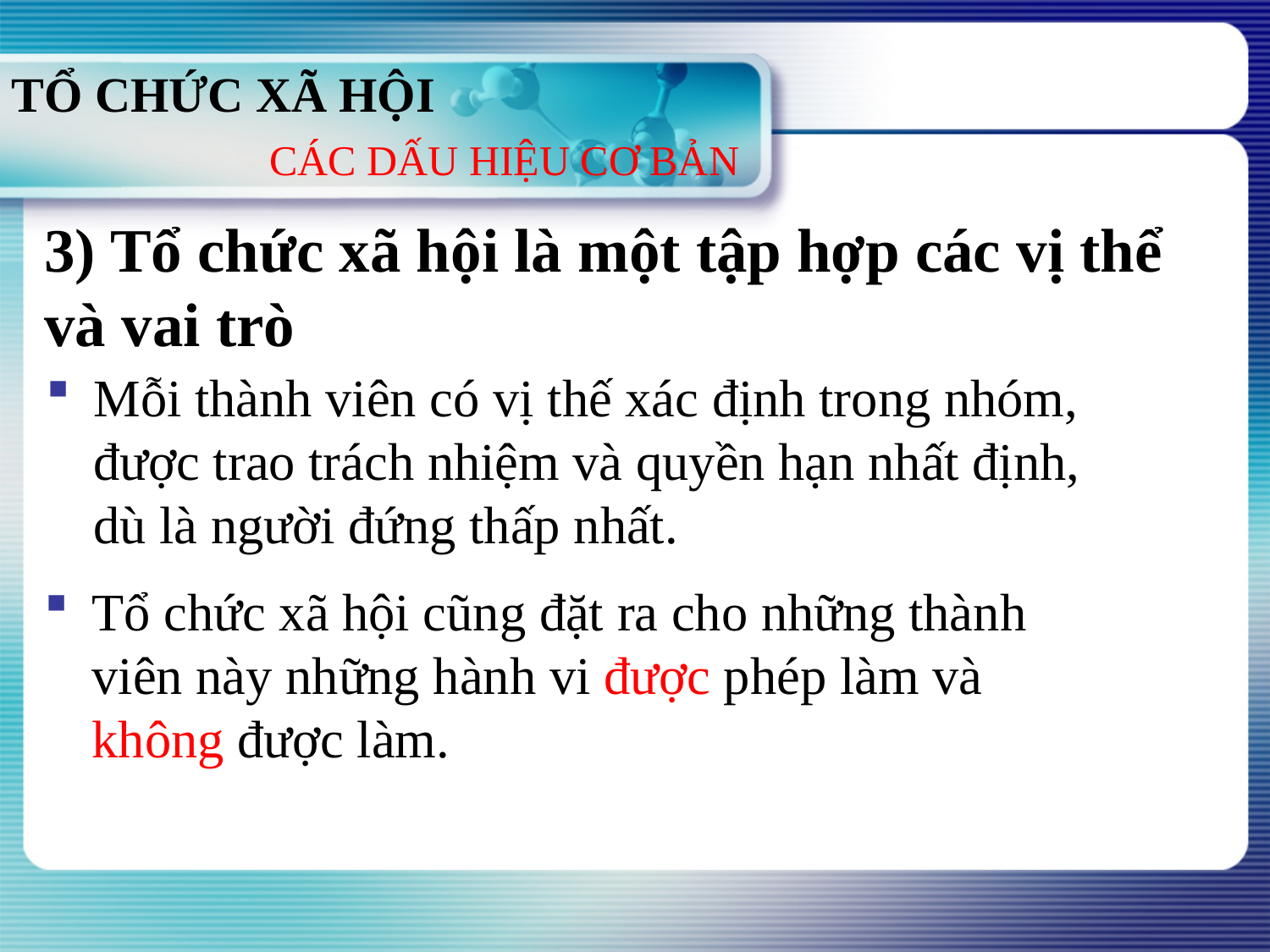

# TỔ CHỨC XÃ HỘI
CÁC DẤU HIỆU CƠ BẢN
3) Tổ chức xã hội là một tập hợp các vị thể và vai trò
Mỗi thành viên có vị thế xác định trong nhóm, được trao trách nhiệm và quyền hạn nhất định, dù là người đứng thấp nhất.
Tổ chức xã hội cũng đặt ra cho những thành viên này những hành vi được phép làm và không được làm.